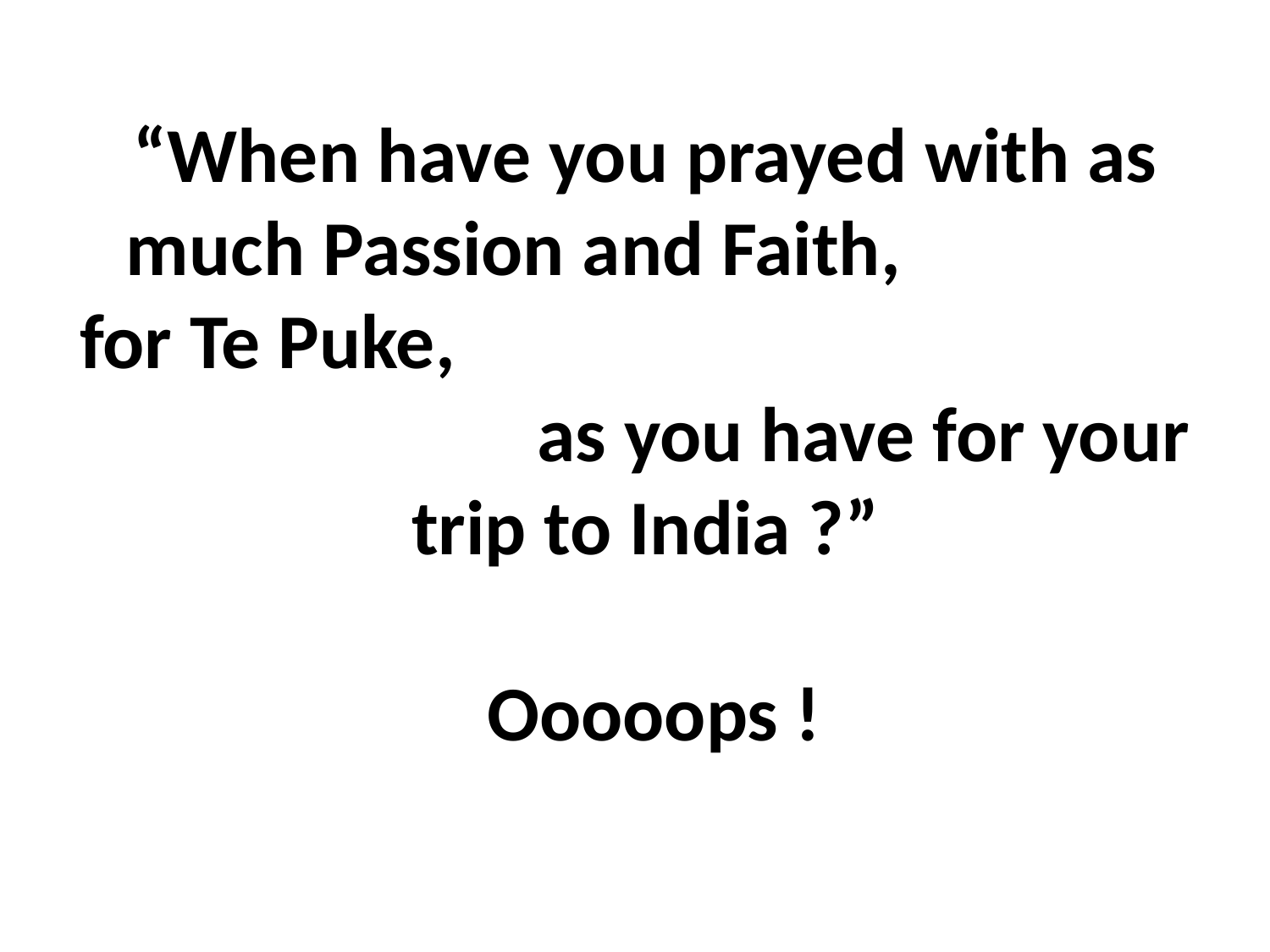

# “When have you prayed with as much Passion and Faith,                for Te Puke,                                                                     as you have for your trip to India ?” Ooooops !